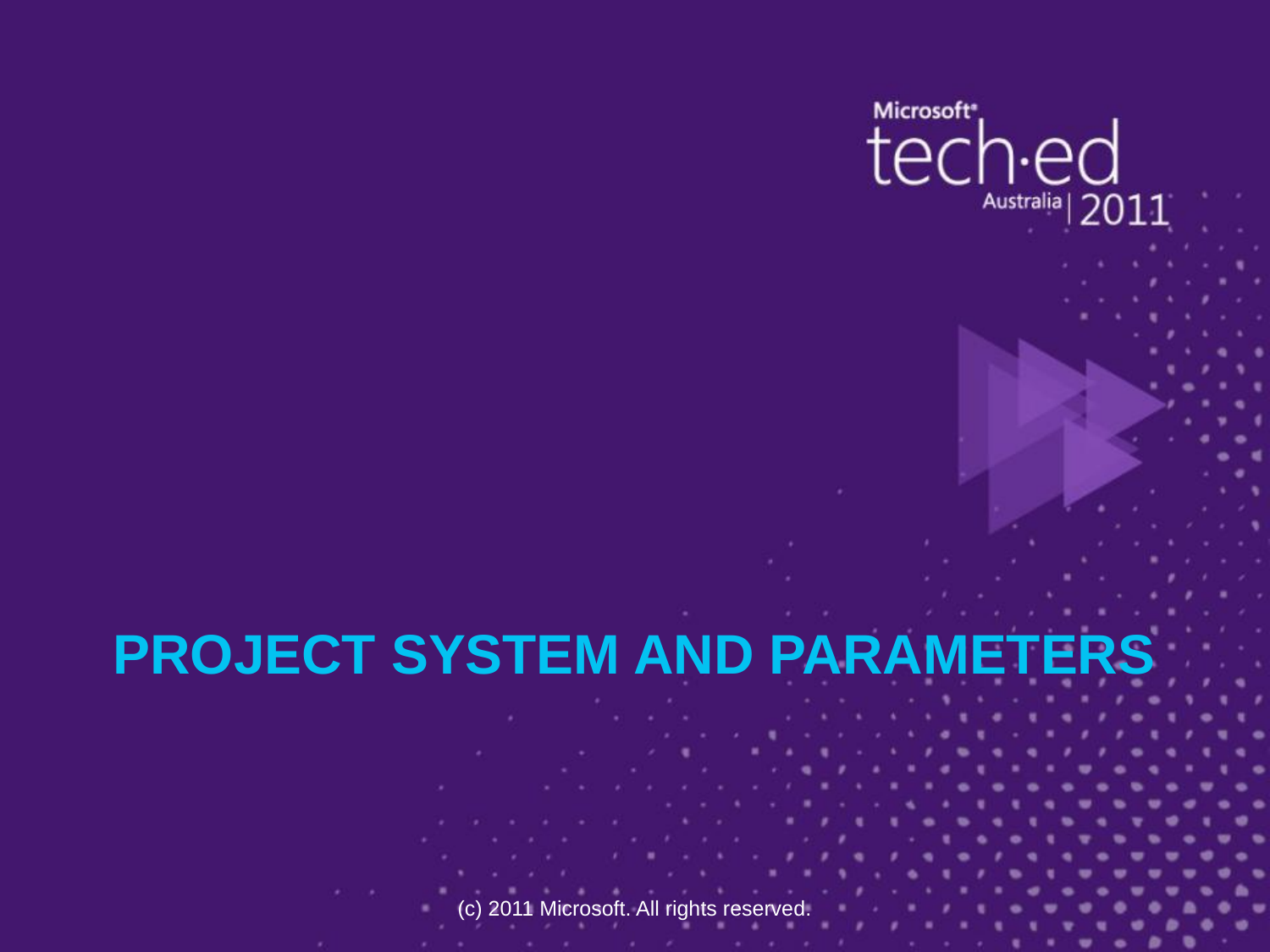

# Project System and Parameters
(c) 2011 Microsoft. All rights reserved.